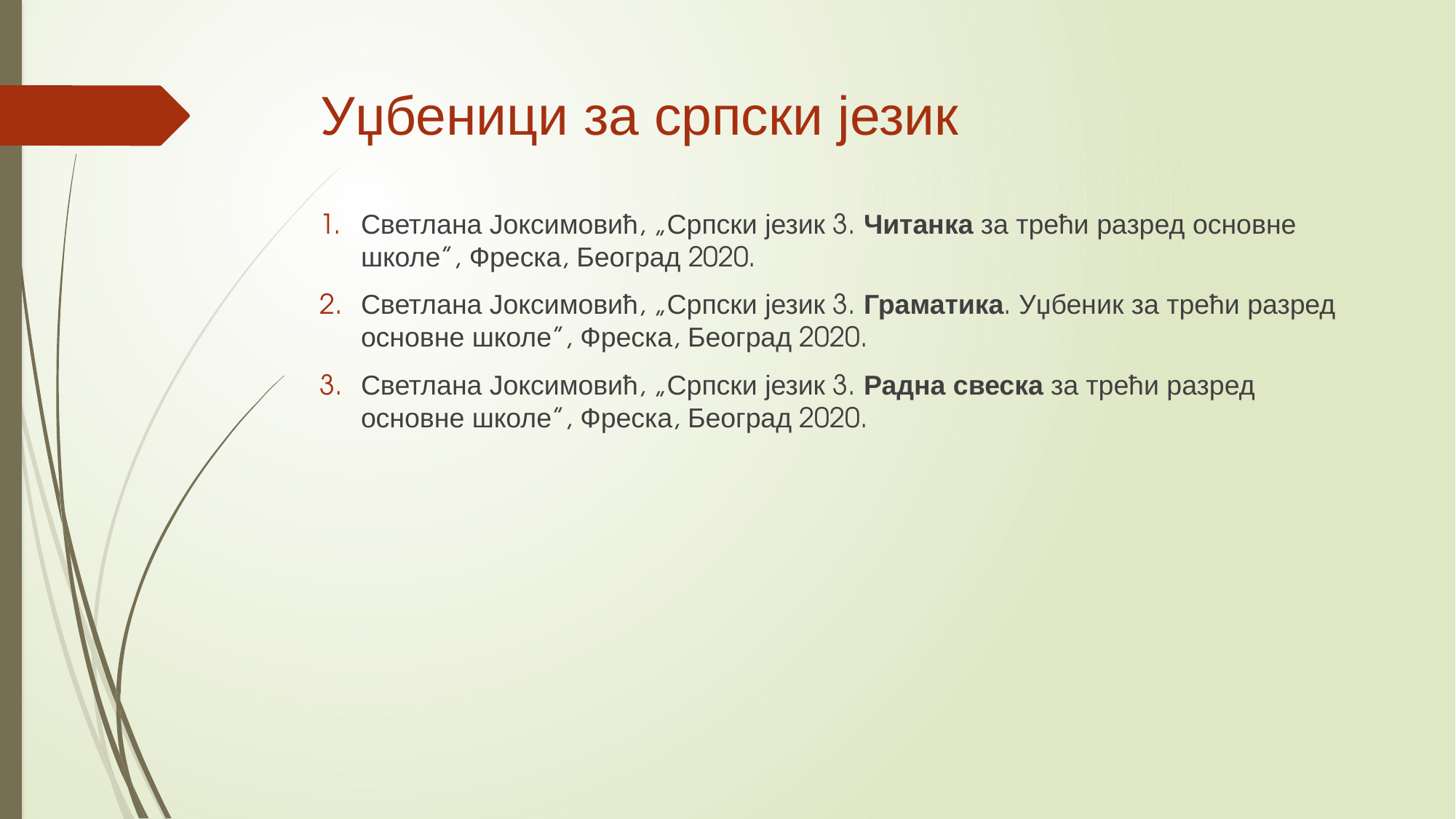

# Уџбеници за српски језик
Светлана Јоксимовић, „Српски језик 3. Читанка за трећи разред основне школе”, Фреска, Београд 2020.
Светлана Јоксимовић, „Српски језик 3. Граматика. Уџбеник за трећи разред основне школе”, Фреска, Београд 2020.
Светлана Јоксимовић, „Српски језик 3. Радна свеска за трећи разред основне школе”, Фреска, Београд 2020.